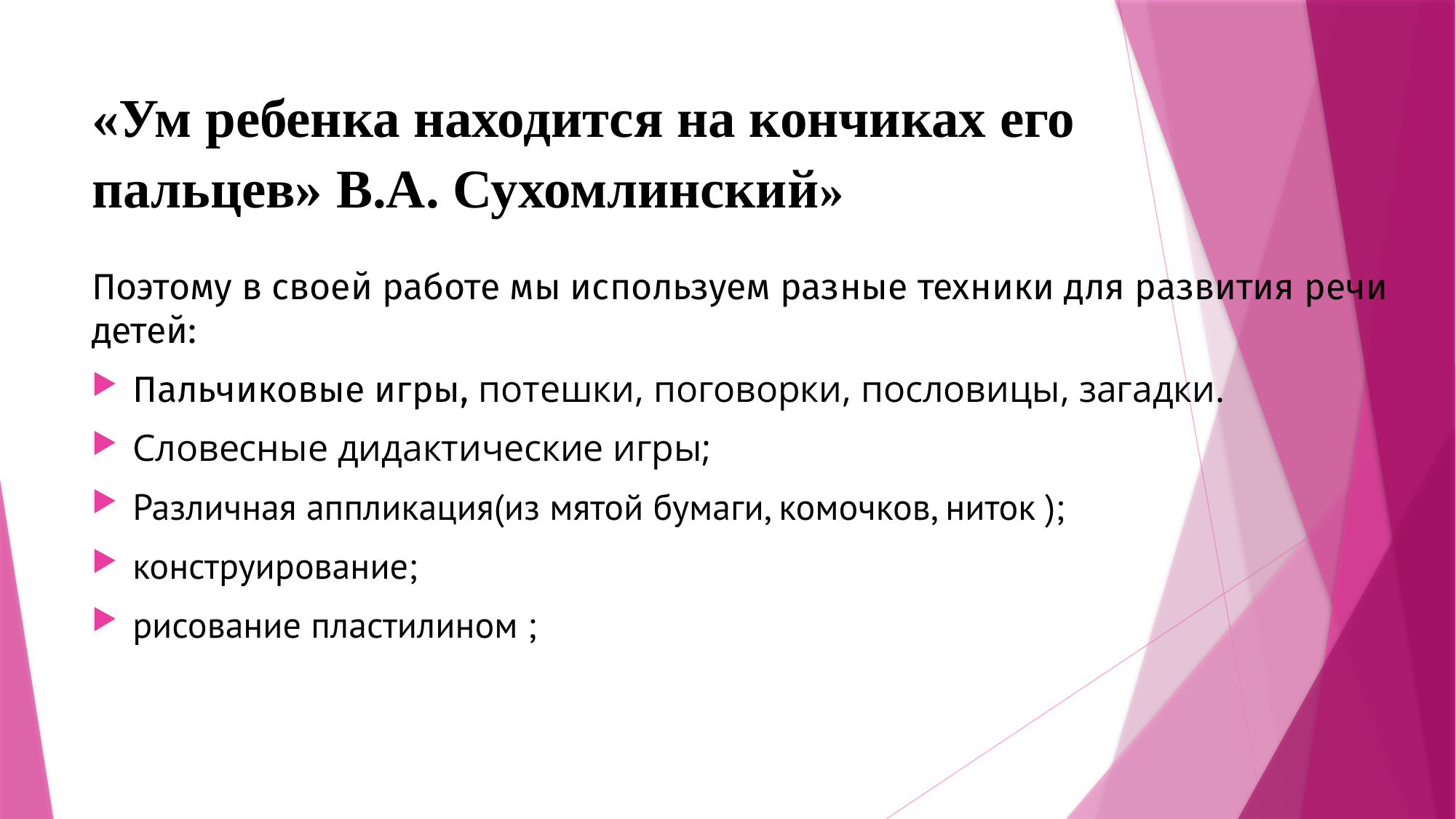

# «Ум ребенка находится на кончиках его пальцев» В.А. Сухомлинский»
Поэтому в своей работе мы используем разные техники для развития речи детей:
Пальчиковые игры, потешки, поговорки, пословицы, загадки.
Словесные дидактические игры;
Различная аппликация(из мятой бумаги, комочков, ниток );
конструирование;
рисование пластилином ;